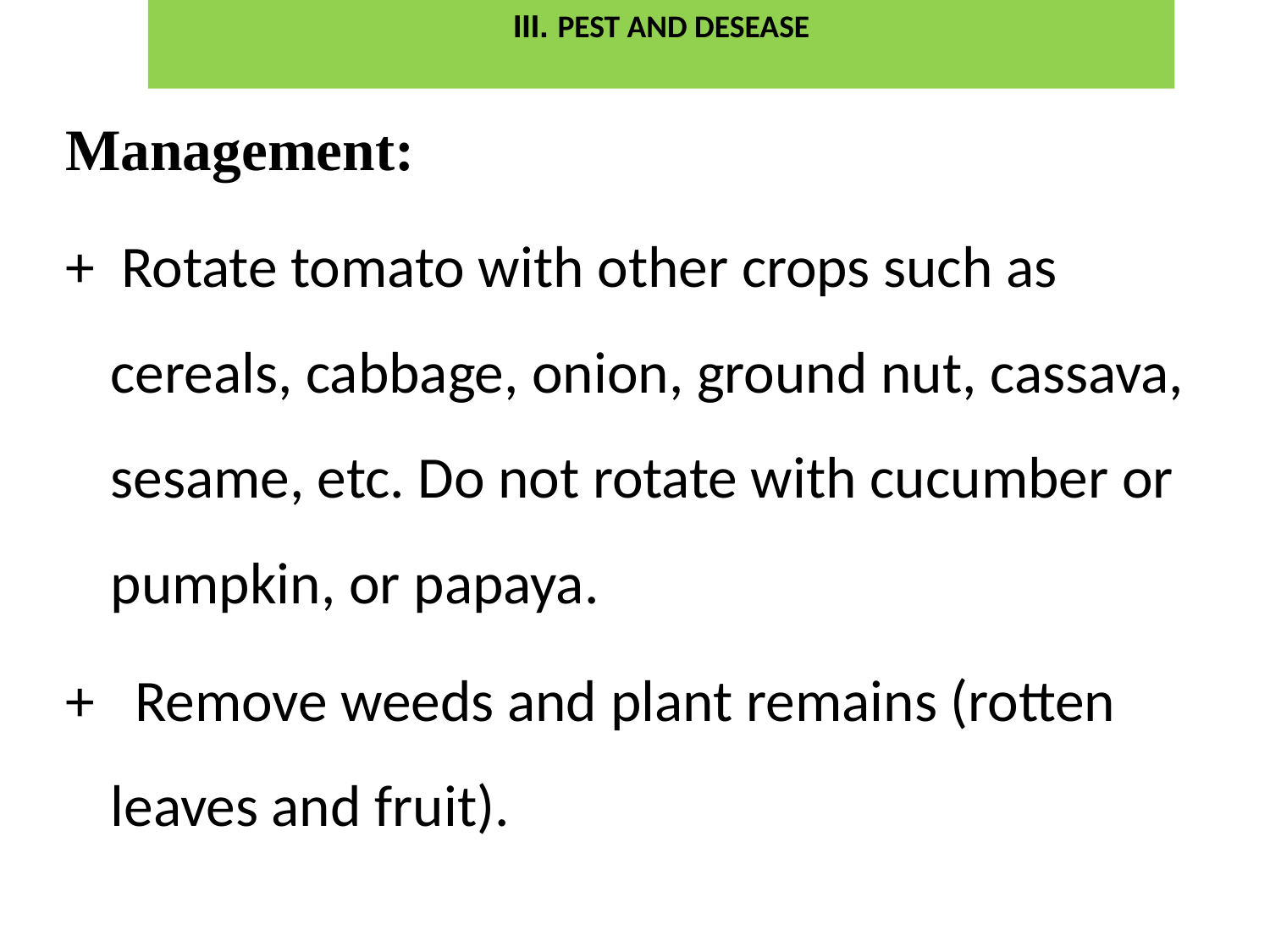

III. PEST AND DESEASE

Management:
+  Rotate tomato with other crops such as cereals, cabbage, onion, ground nut, cassava, sesame, etc. Do not rotate with cucumber or pumpkin, or papaya.
+   Remove weeds and plant remains (rotten leaves and fruit).